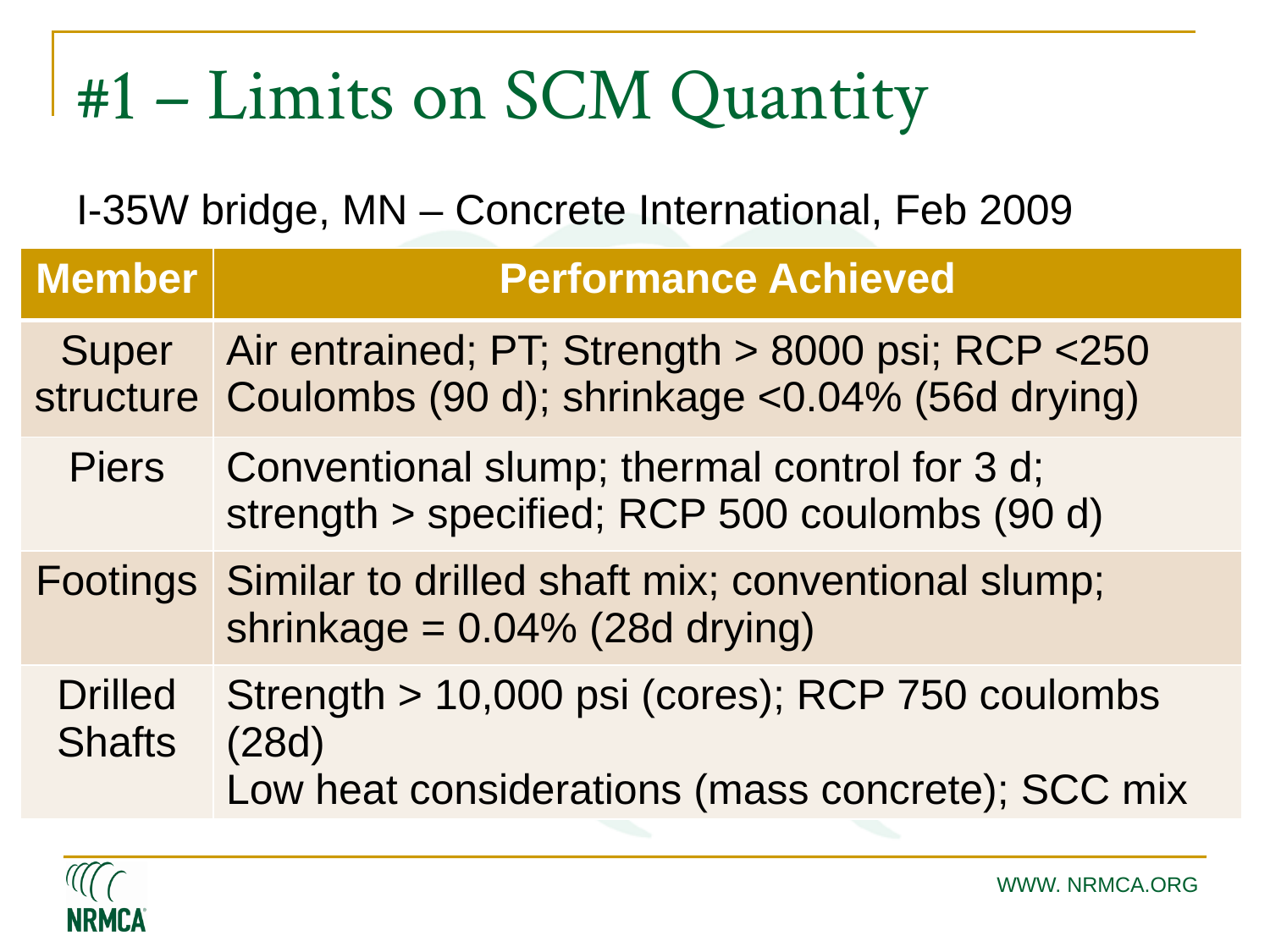

# #1 – Limits on SCM Quantity
I-35W bridge, MN – Concrete International, Feb 2009
| Member | Performance Achieved |
| --- | --- |
| Super structure | Air entrained; PT; Strength > 8000 psi; RCP <250 Coulombs (90 d); shrinkage <0.04% (56d drying) |
| Piers | Conventional slump; thermal control for 3 d; strength > specified; RCP 500 coulombs (90 d) |
| Footings | Similar to drilled shaft mix; conventional slump; shrinkage = 0.04% (28d drying) |
| Drilled Shafts | Strength > 10,000 psi (cores); RCP 750 coulombs (28d) Low heat considerations (mass concrete); SCC mix |